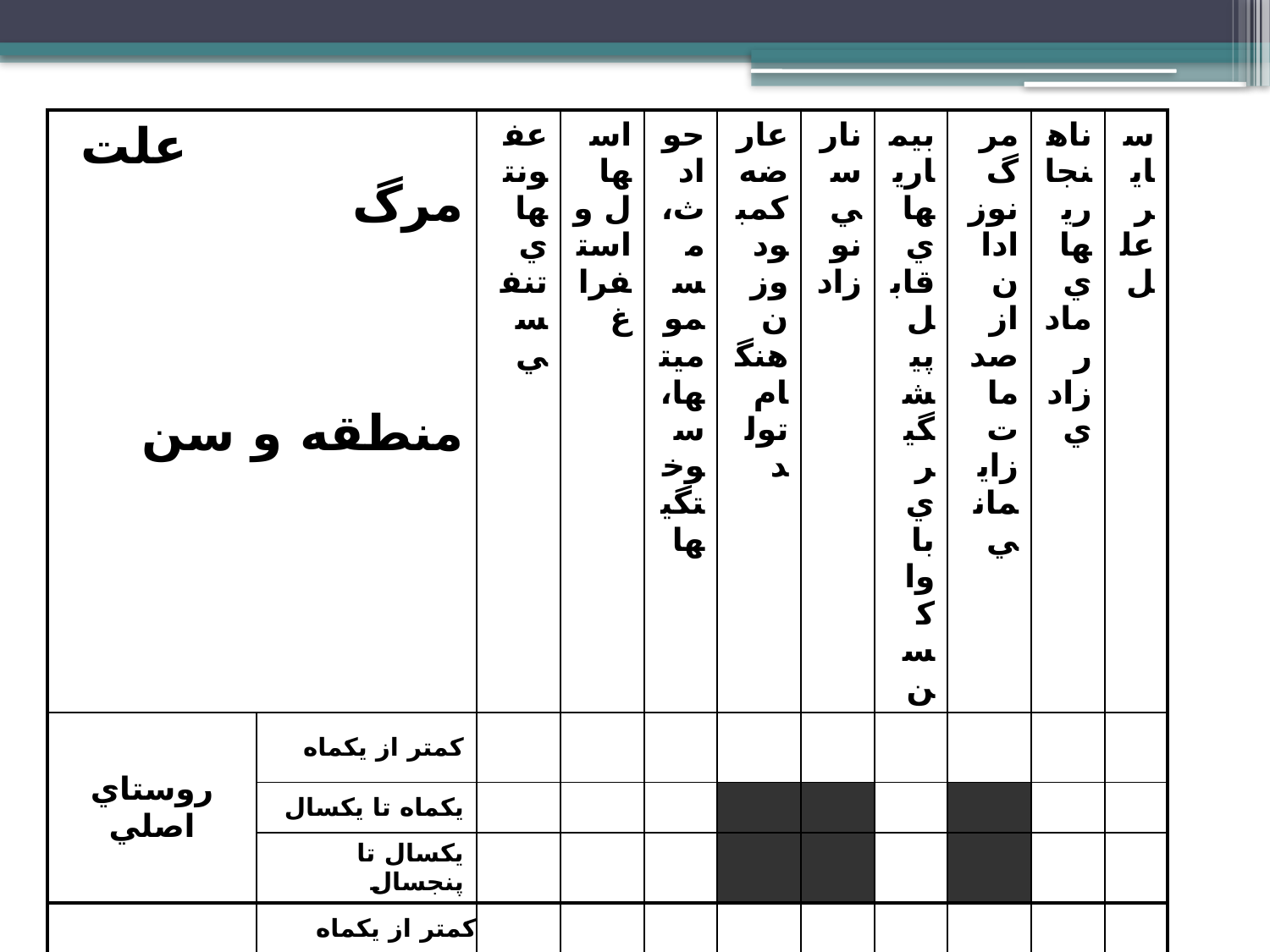

| علت مرگ منطقه و سن |  | عفونتهاي تنفسي | اسهال و استفراغ | حوادث، مسموميتها، سوختگيها | عارضه كمبود وزن هنگام تولد | نارسي نوزاد | بيماريهاي قابل پيشگيري با واكسن | مرگ نوزادان از صدمات زايماني | ناهنجاريهاي مادر زادي | ساير علل |
| --- | --- | --- | --- | --- | --- | --- | --- | --- | --- | --- |
| روستاي اصلي | كمتر از يكماه |  |  |  |  |  |  |  |  |  |
|  | يكماه تا يكسال |  |  |  |  |  |  |  |  |  |
|  | يكسال تا پنجسال |  |  |  |  |  |  |  |  |  |
| روستاي قمر | كمتر از يكماه |  |  |  |  |  |  |  |  |  |
|  | يكماه تا يكسال |  |  |  |  |  |  |  |  |  |
|  | يكسال تا پنجسال |  |  |  |  |  |  |  |  |  |